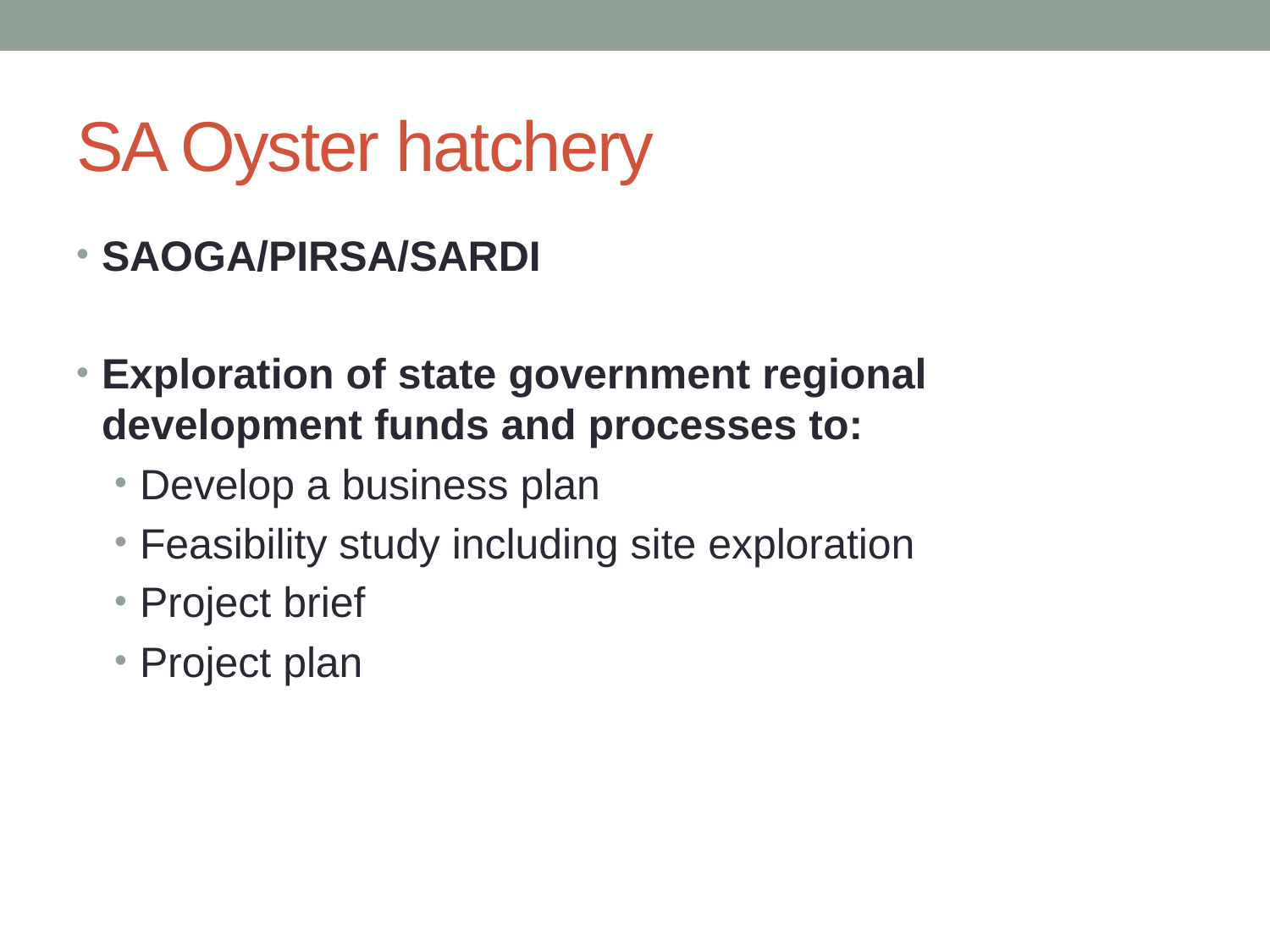

# SA Oyster hatchery
SAOGA/PIRSA/SARDI

Exploration of state government regional development funds and processes to:
Develop a business plan
Feasibility study including site exploration
Project brief
Project plan